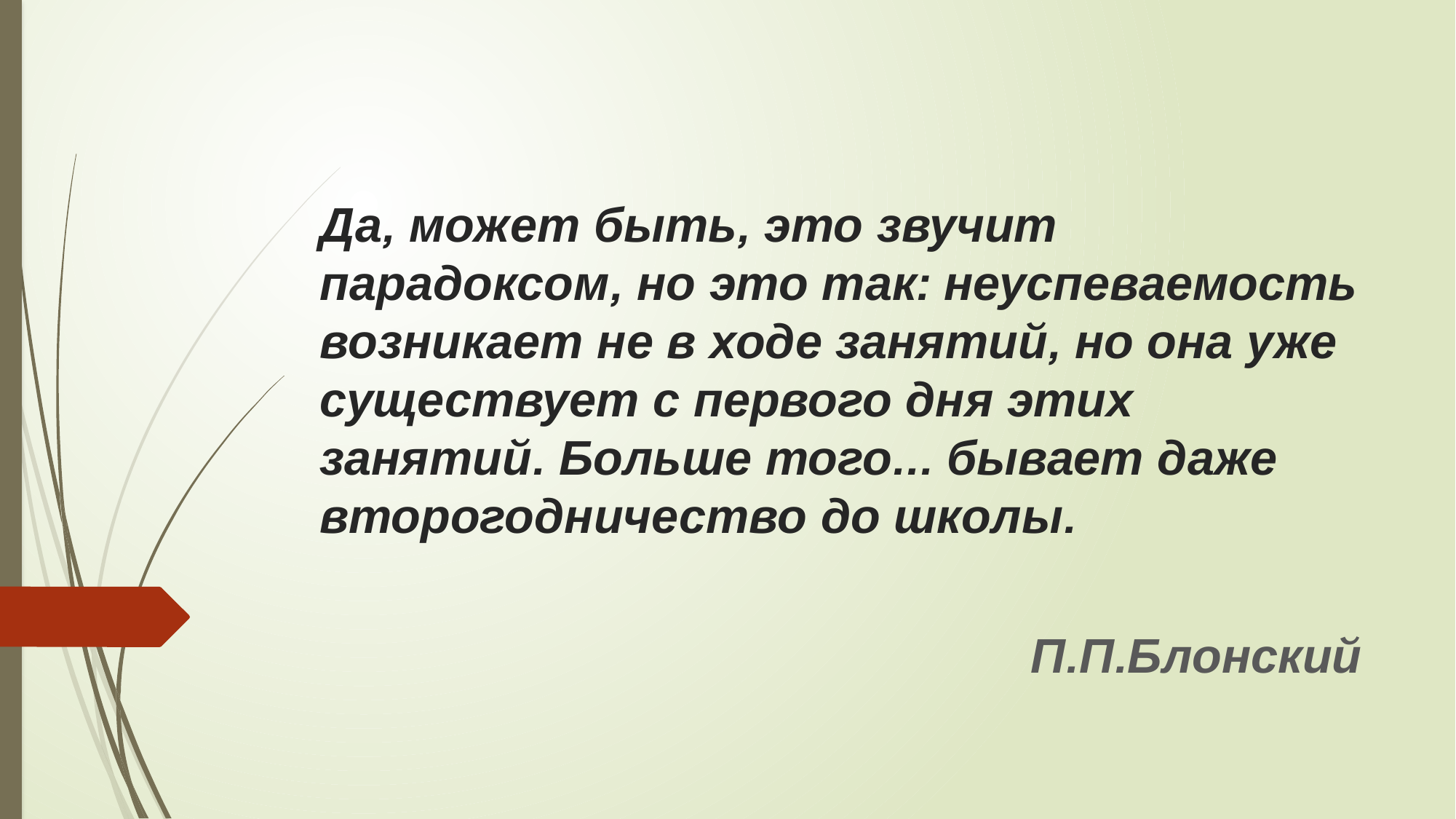

# Да, может быть, это звучит парадоксом, но это так: неуспеваемость возникает не в ходе занятий, но она уже существует с первого дня этих занятий. Больше того... бывает даже второгодничество до школы.
П.П.Блонский